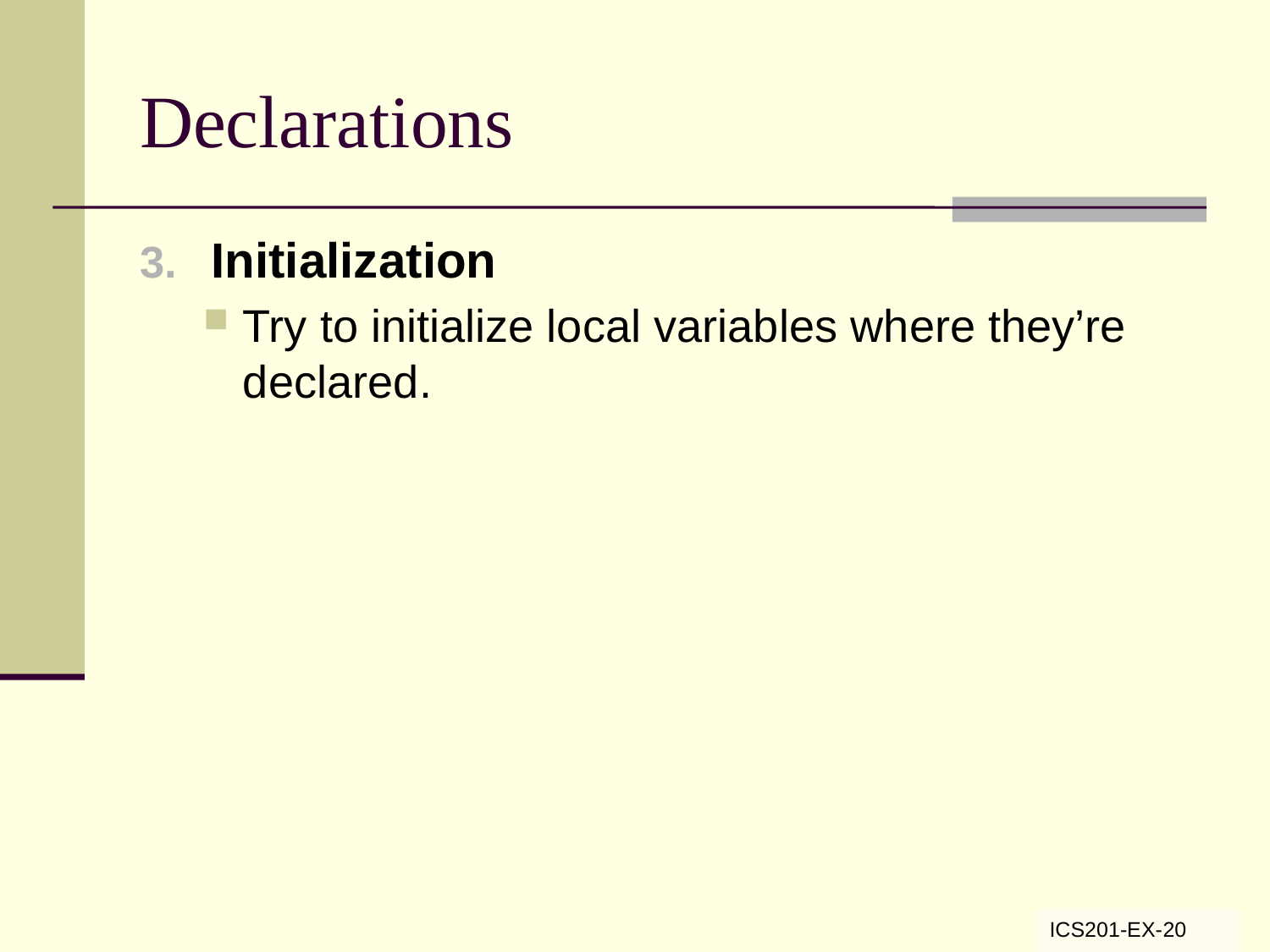

# Declarations
Initialization
Try to initialize local variables where they’re declared.